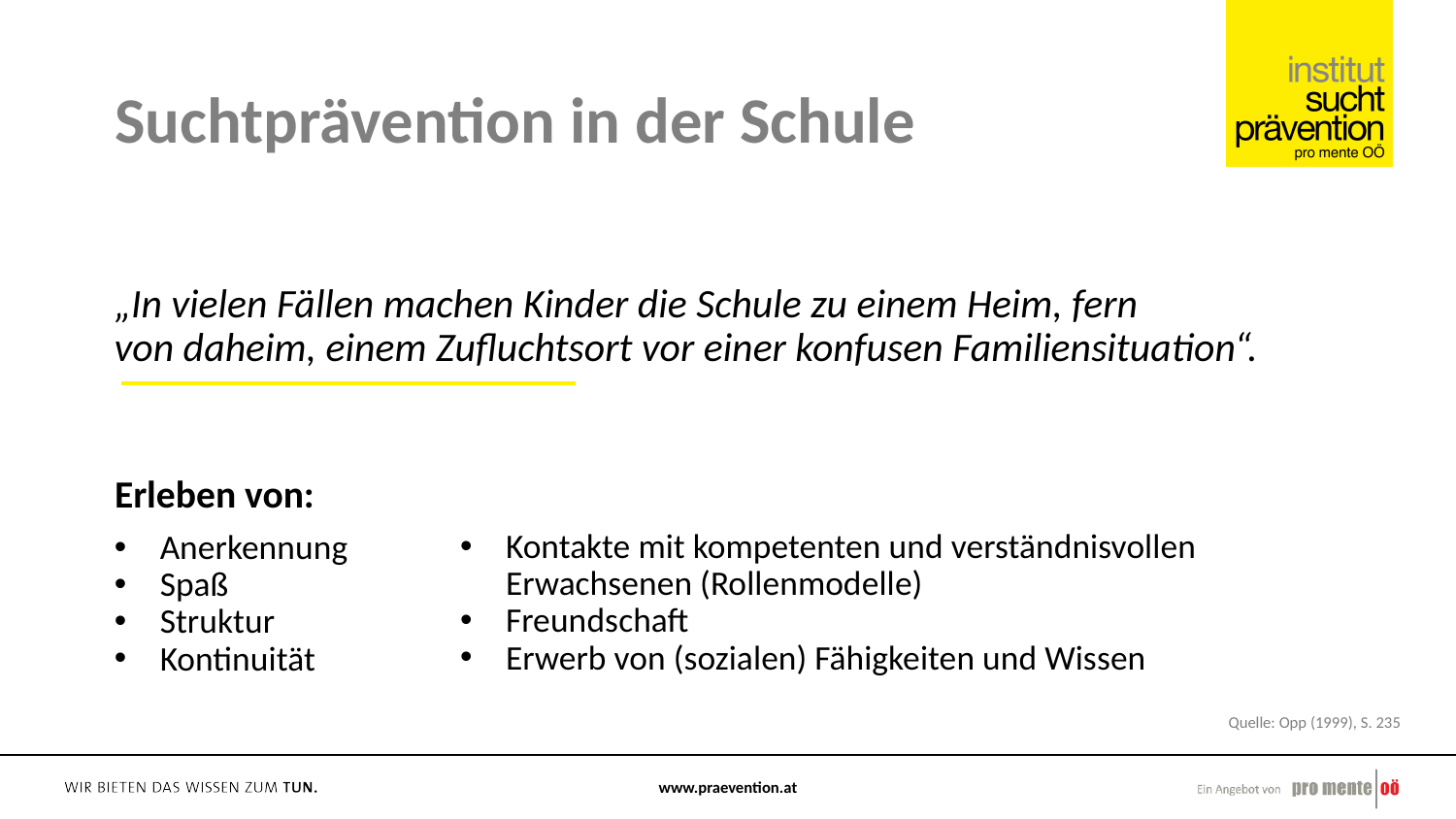

Suchtprävention in der Schule
„In vielen Fällen machen Kinder die Schule zu einem Heim, fern
von daheim, einem Zufluchtsort vor einer konfusen Familiensituation“.

Erleben von:
Kontakte mit kompetenten und verständnisvollen Erwachsenen (Rollenmodelle)
Freundschaft
Erwerb von (sozialen) Fähigkeiten und Wissen
Anerkennung
Spaß
Struktur
Kontinuität

Quelle: Opp (1999), S. 235